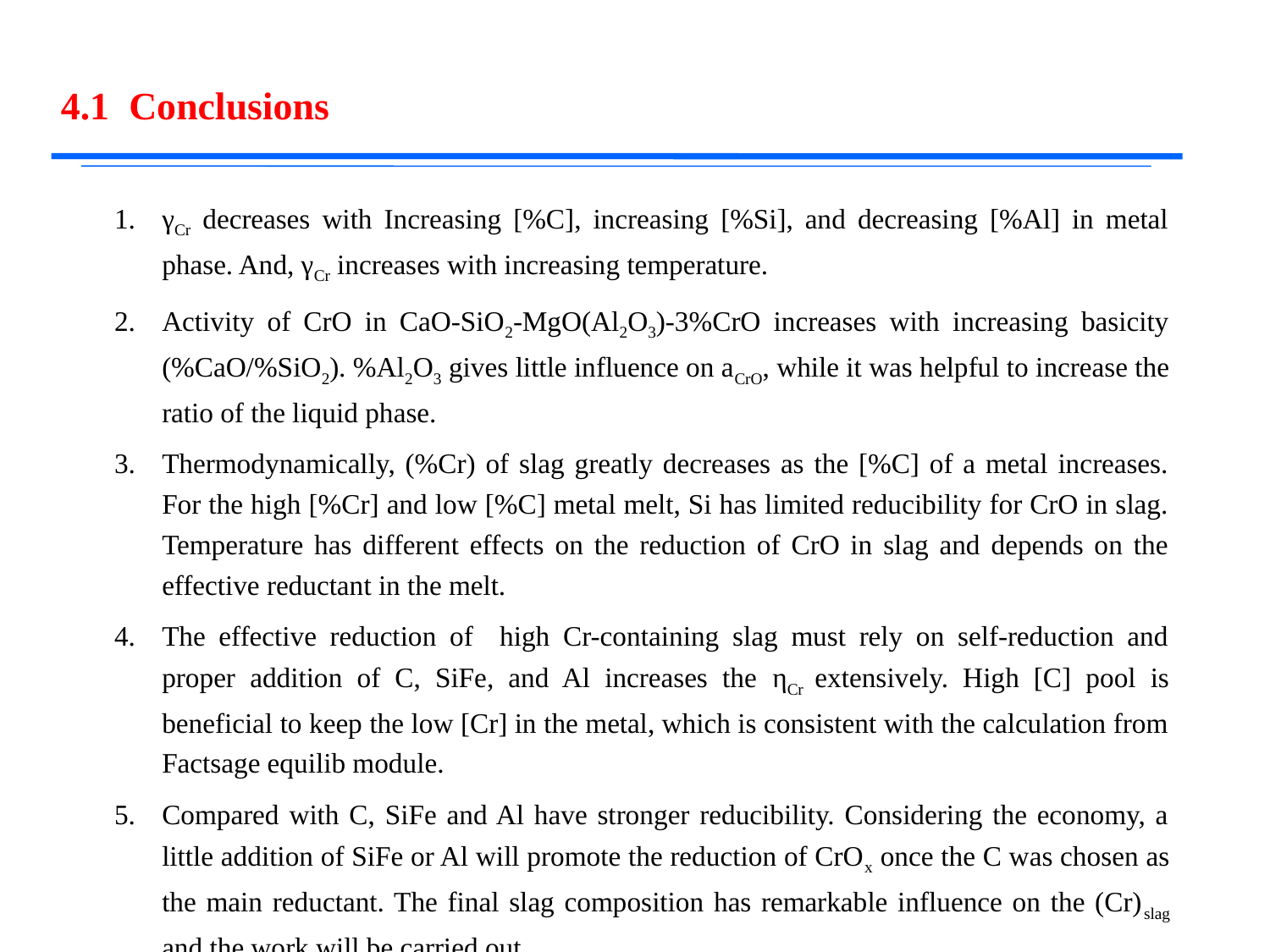

4.1  Conclusions
γCr decreases with Increasing [%C], increasing [%Si], and decreasing [%Al] in metal phase. And, γCr increases with increasing temperature.
Activity of CrO in CaO-SiO2-MgO(Al2O3)-3%CrO increases with increasing basicity (%CaO/%SiO2). %Al2O3 gives little influence on aCrO, while it was helpful to increase the ratio of the liquid phase.
Thermodynamically, (%Cr) of slag greatly decreases as the [%C] of a metal increases. For the high [%Cr] and low [%C] metal melt, Si has limited reducibility for CrO in slag. Temperature has different effects on the reduction of CrO in slag and depends on the effective reductant in the melt.
The effective reduction of  high Cr-containing slag must rely on self-reduction and proper addition of C, SiFe, and Al increases the ηCr extensively. High [C] pool is beneficial to keep the low [Cr] in the metal, which is consistent with the calculation from Factsage equilib module.
Compared with C, SiFe and Al have stronger reducibility. Considering the economy, a little addition of SiFe or Al will promote the reduction of CrOx once the C was chosen as the main reductant. The final slag composition has remarkable influence on the (Cr)slag and the work will be carried out.